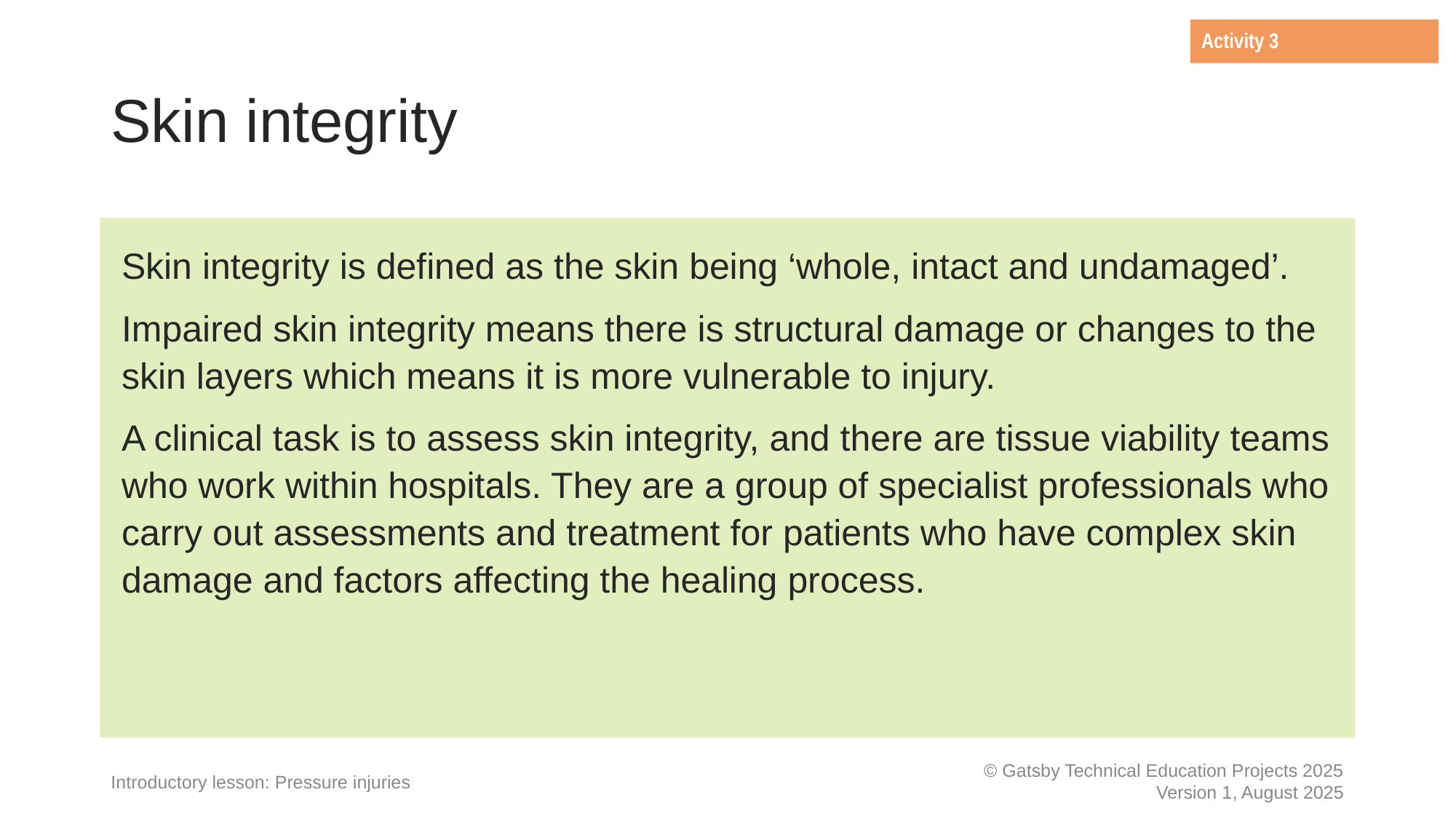

Activity 3
# Skin integrity
Skin integrity is defined as the skin being ‘whole, intact and undamaged’.
Impaired skin integrity means there is structural damage or changes to the skin layers which means it is more vulnerable to injury.
A clinical task is to assess skin integrity, and there are tissue viability teams who work within hospitals. They are a group of specialist professionals who carry out assessments and treatment for patients who have complex skin damage and factors affecting the healing process.

Introductory lesson: Pressure injuries